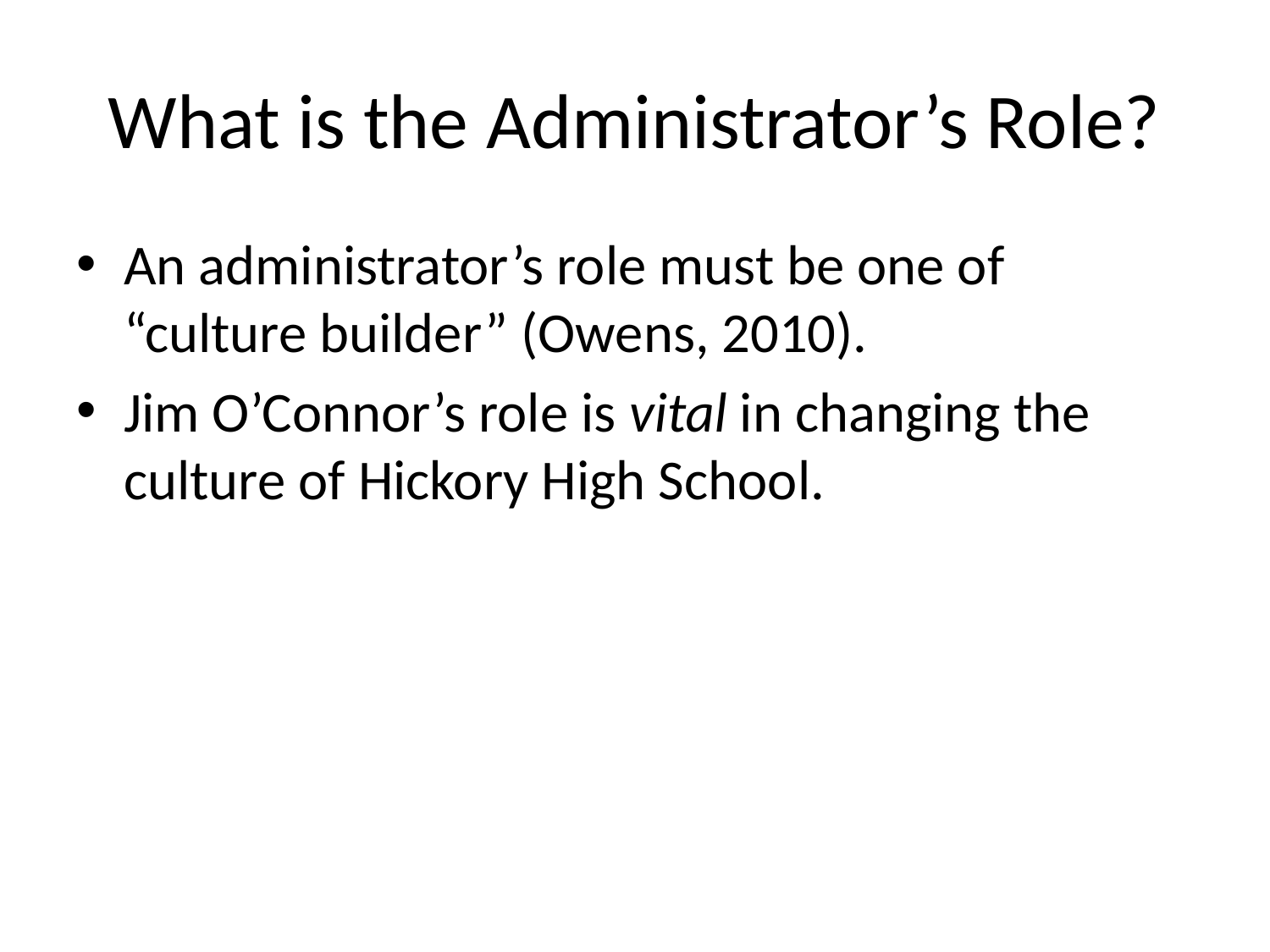

# What is the Administrator’s Role?
An administrator’s role must be one of “culture builder” (Owens, 2010).
Jim O’Connor’s role is vital in changing the culture of Hickory High School.